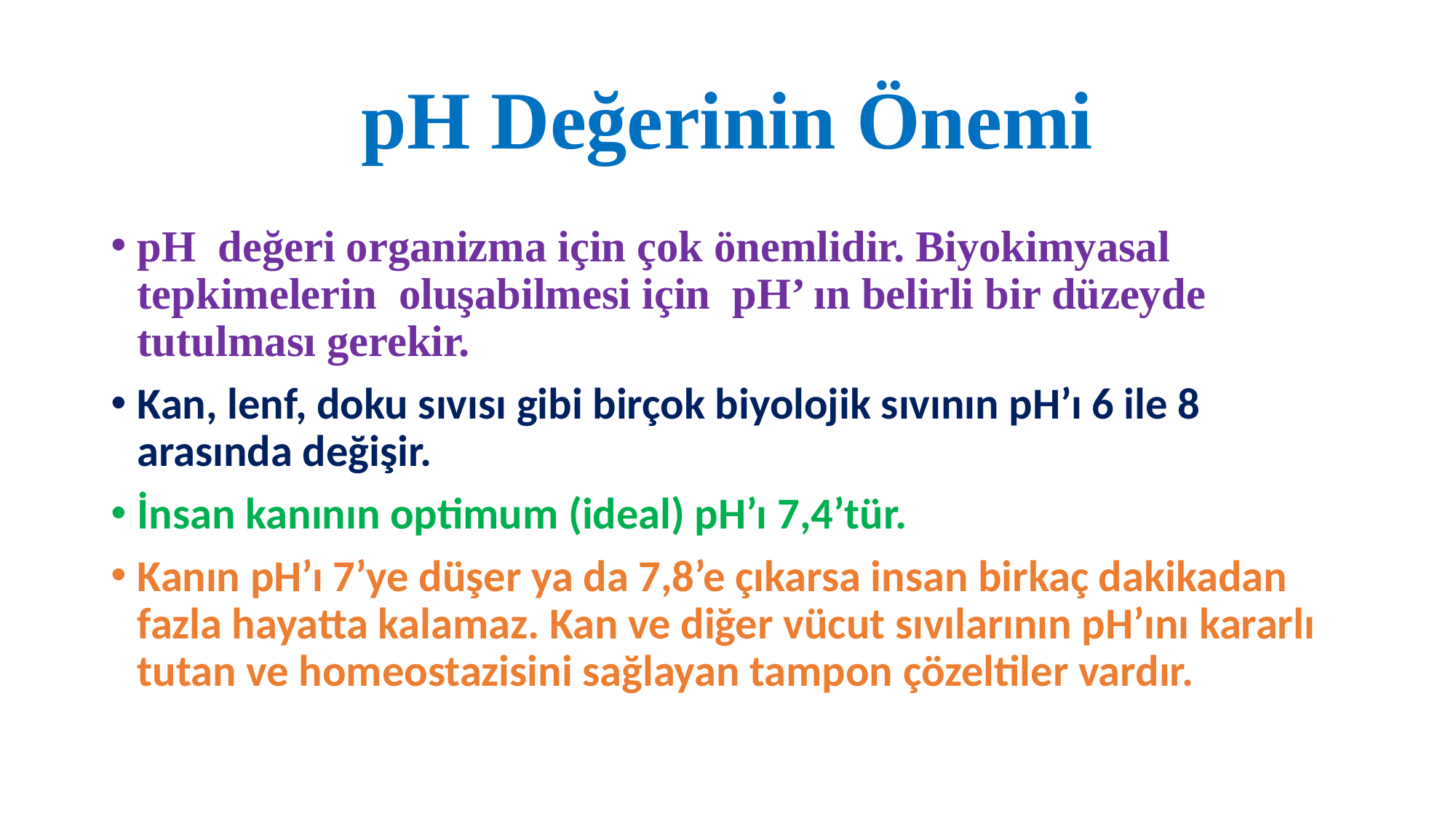

# pH Değerinin Önemi
pH  değeri organizma için çok önemlidir. Biyokimyasal tepkimelerin  oluşabilmesi için  pH’ ın belirli bir düzeyde tutulması gerekir.
Kan, lenf, doku sıvısı gibi birçok biyolojik sıvının pH’ı 6 ile 8 arasında değişir.
İnsan kanının optimum (ideal) pH’ı 7,4’tür.
Kanın pH’ı 7’ye düşer ya da 7,8’e çıkarsa insan birkaç dakikadan fazla hayatta kalamaz. Kan ve diğer vücut sıvılarının pH’ını kararlı tutan ve homeostazisini sağlayan tampon çözeltiler vardır.